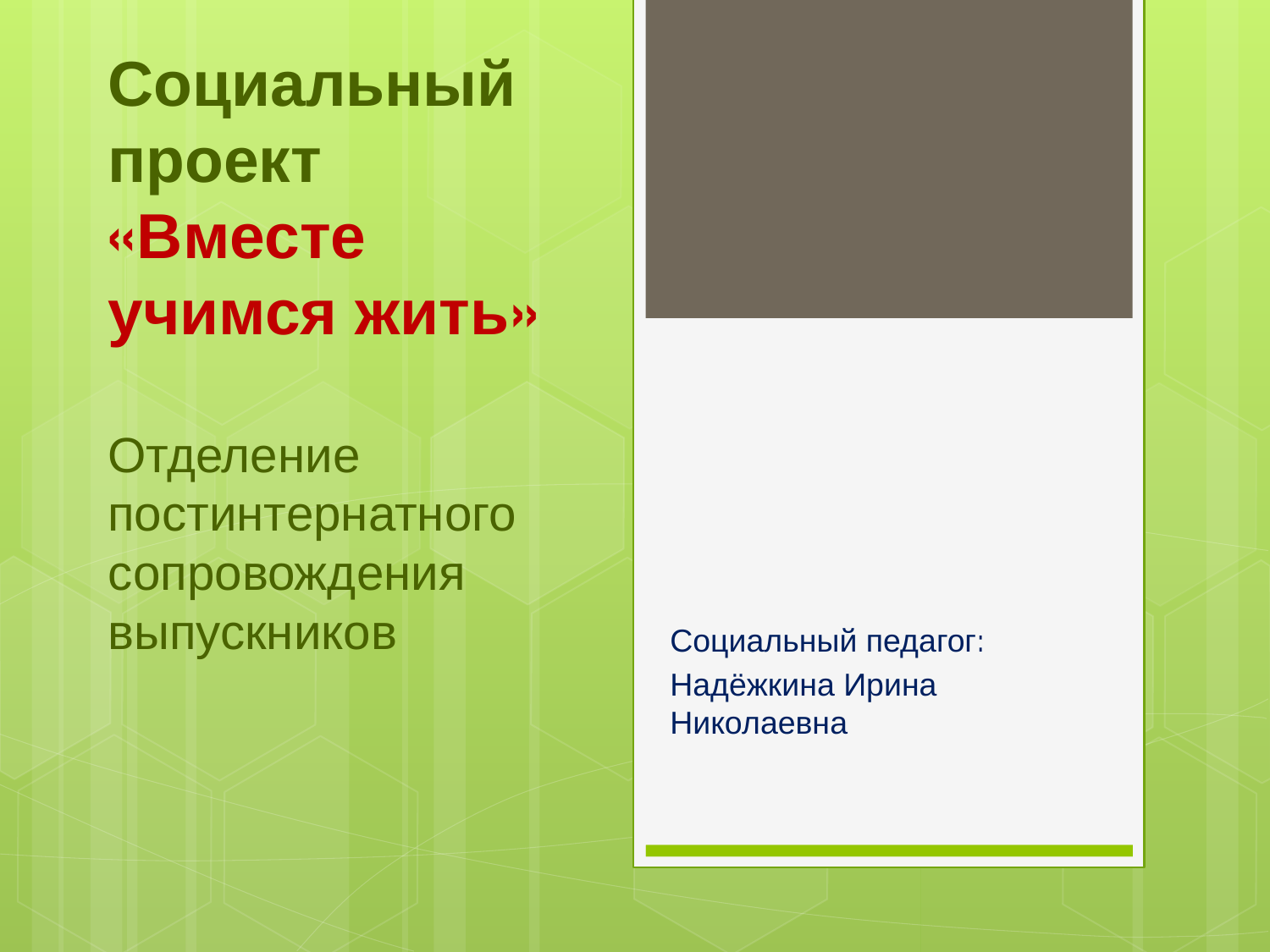

# Социальный проект «Вместе учимся жить» Отделение постинтернатного сопровождения выпускников
Социальный педагог:
Надёжкина Ирина Николаевна